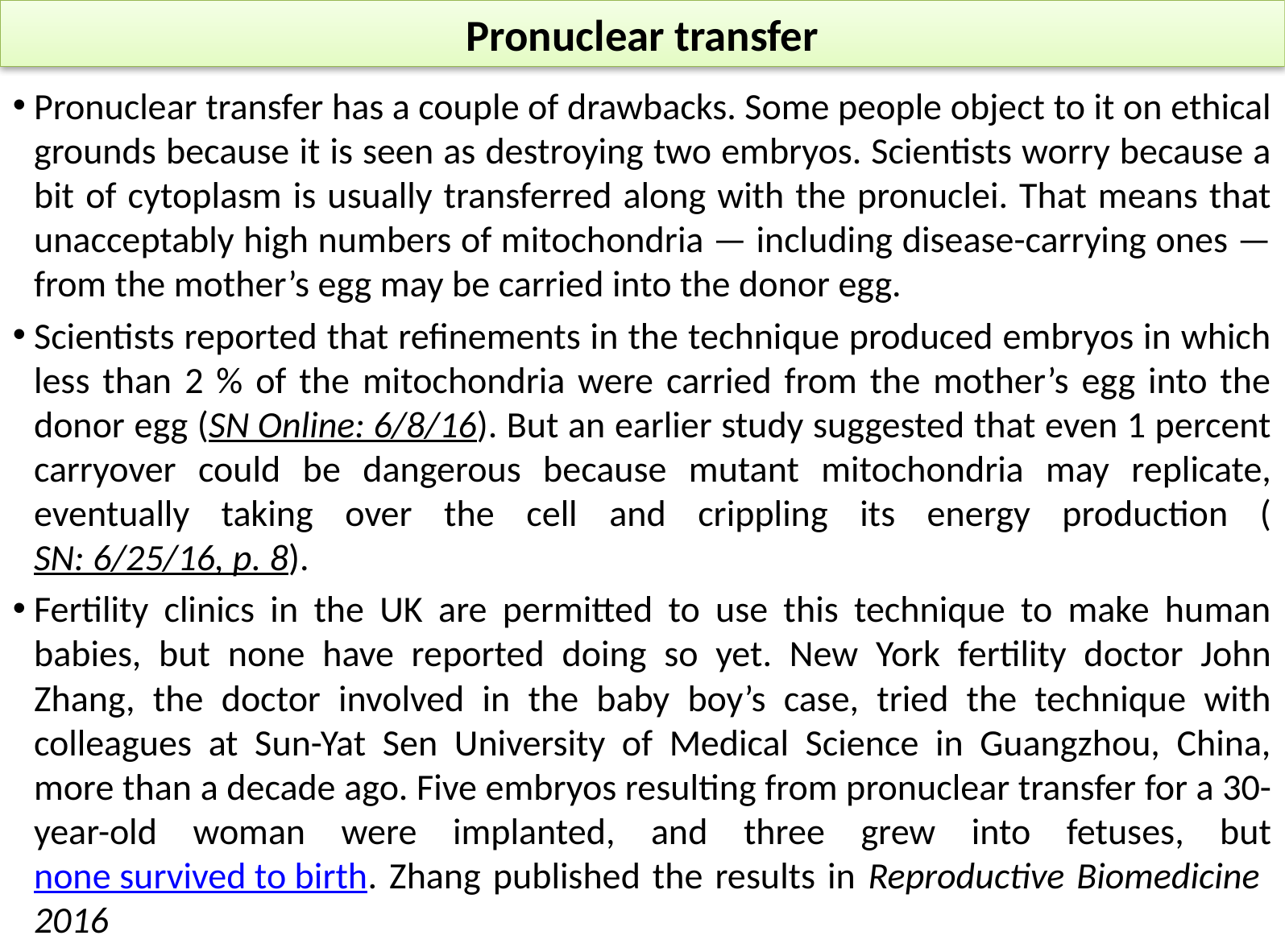

# Pronuclear transfer
Pronuclear transfer has a couple of drawbacks. Some people object to it on ethical grounds because it is seen as destroying two embryos. Scientists worry because a bit of cytoplasm is usually transferred along with the pronuclei. That means that unacceptably high numbers of mitochondria — including disease-carrying ones — from the mother’s egg may be carried into the donor egg.
Scientists reported that refinements in the technique produced embryos in which less than 2 % of the mitochondria were carried from the mother’s egg into the donor egg (SN Online: 6/8/16). But an earlier study suggested that even 1 percent carryover could be dangerous because mutant mitochondria may replicate, eventually taking over the cell and crippling its energy production (SN: 6/25/16, p. 8).
Fertility clinics in the UK are permitted to use this technique to make human babies, but none have reported doing so yet. New York fertility doctor John Zhang, the doctor involved in the baby boy’s case, tried the technique with colleagues at Sun-Yat Sen University of Medical Science in Guangzhou, China, more than a decade ago. Five embryos resulting from pronuclear transfer for a 30-year-old woman were implanted, and three grew into fetuses, but none survived to birth. Zhang published the results in Reproductive Biomedicine  2016